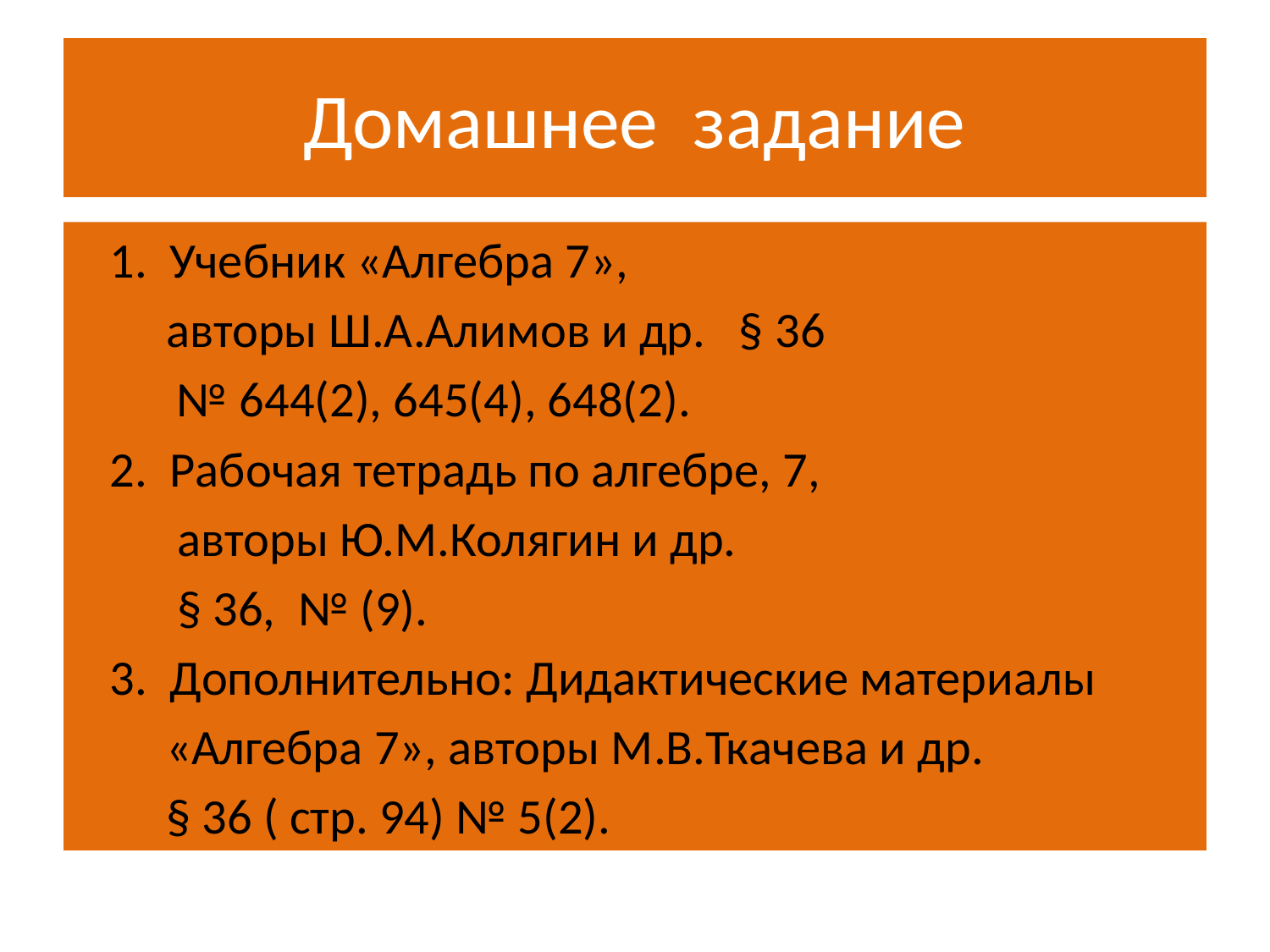

# Домашнее  задание
   1.  Учебник «Алгебра 7»,
        авторы Ш.А.Алимов и др.   § 36
         № 644(2), 645(4), 648(2).
   2.  Рабочая тетрадь по алгебре, 7,
         авторы Ю.М.Колягин и др.
         § 36,  № (9).
   3.  Дополнительно: Дидактические материалы
        «Алгебра 7», авторы М.В.Ткачева и др.
        § 36 ( стр. 94) № 5(2).